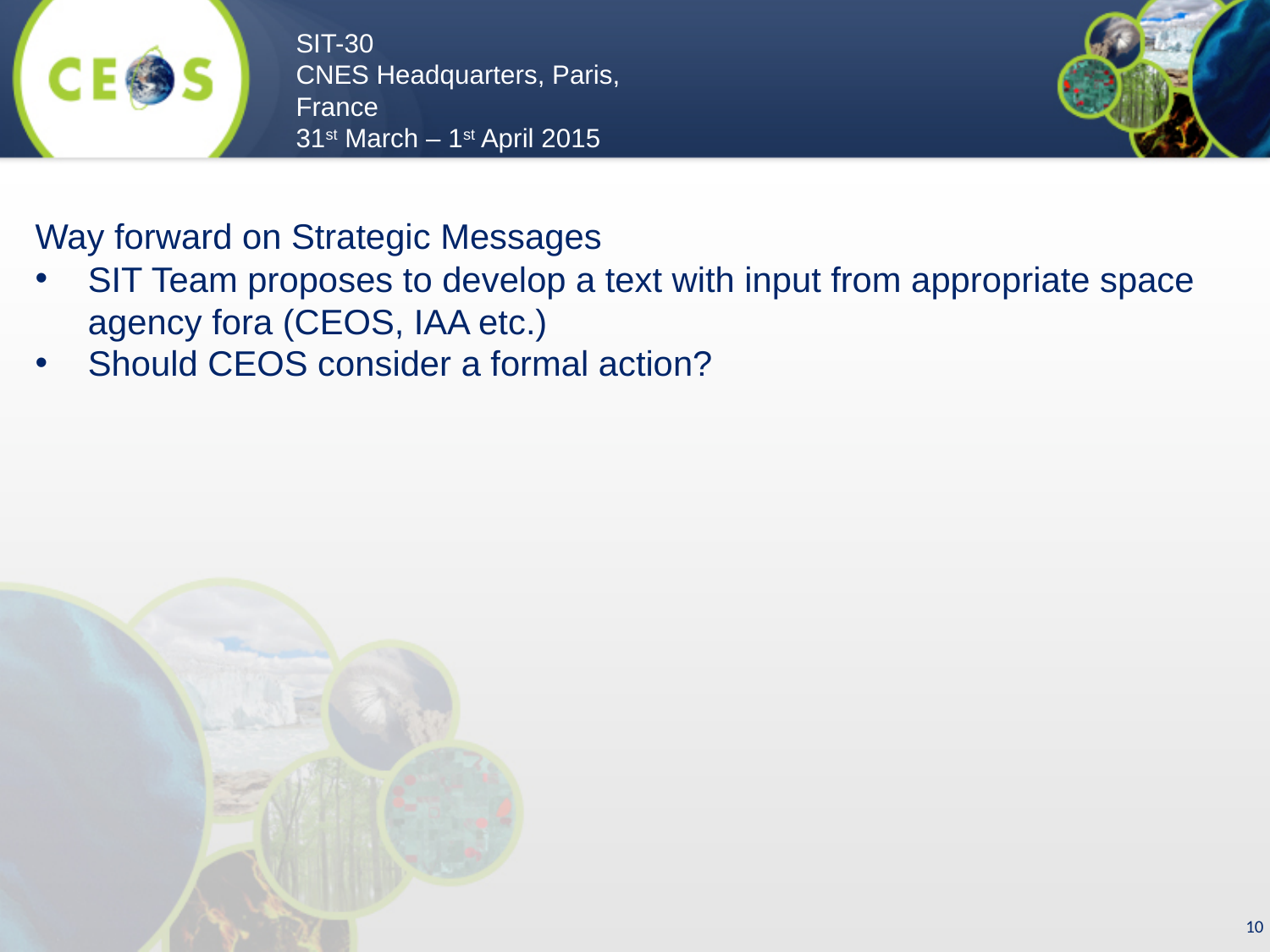

Way forward on Strategic Messages
SIT Team proposes to develop a text with input from appropriate space agency fora (CEOS, IAA etc.)
Should CEOS consider a formal action?
10